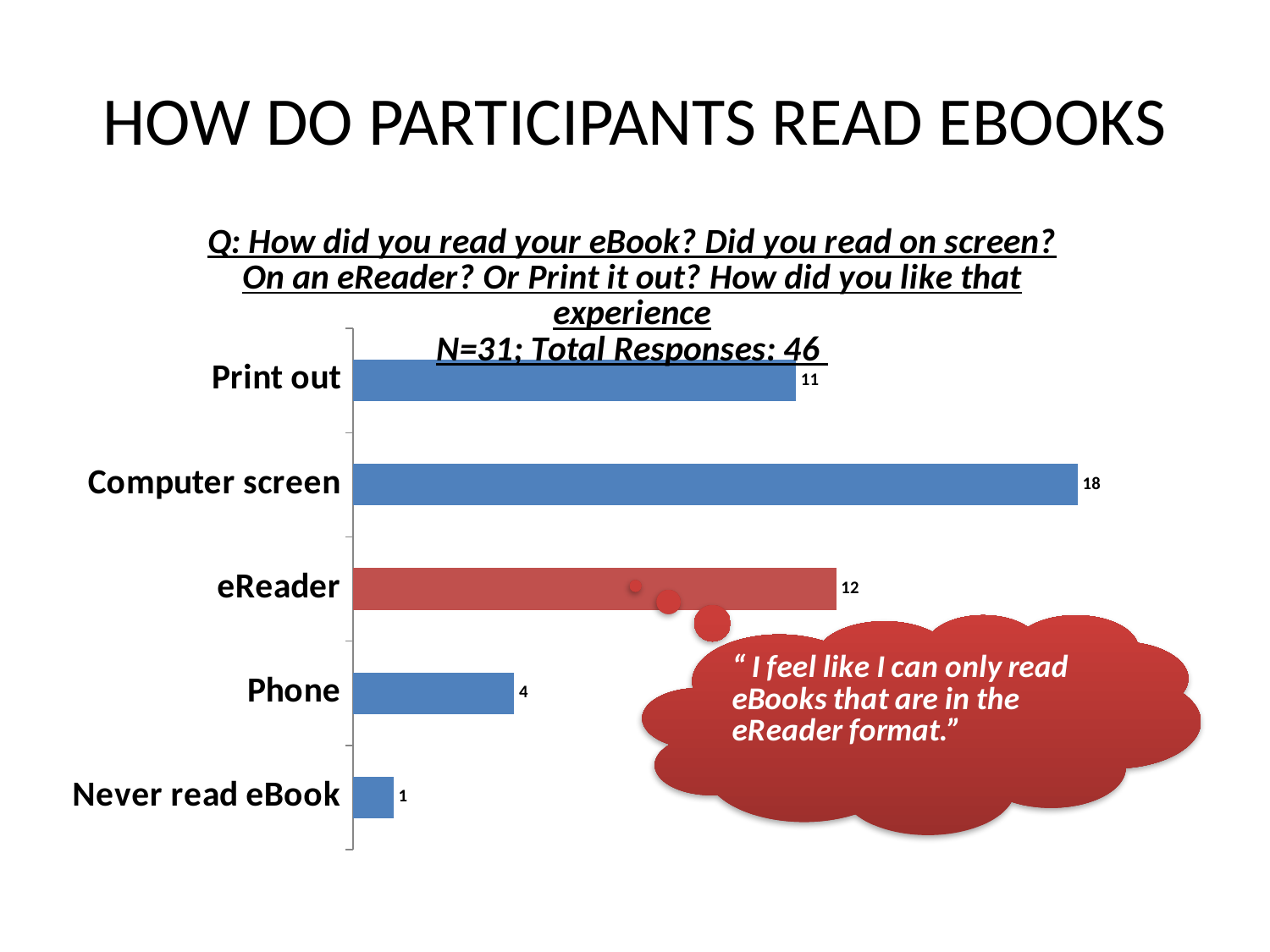

# HOW DO PARTICIPANTS READ EBOOKS

### Chart: Q: How did you read your eBook? Did you read on screen? On an eReader? Or Print it out? How did you like that experience
N=31; Total Responses: 46

| Category |  |
|---|---|
| Print out | 11.0 |
| Computer screen | 18.0 |
| eReader | 12.0 |
| Phone | 4.0 |
| Never read eBook | 1.0 |